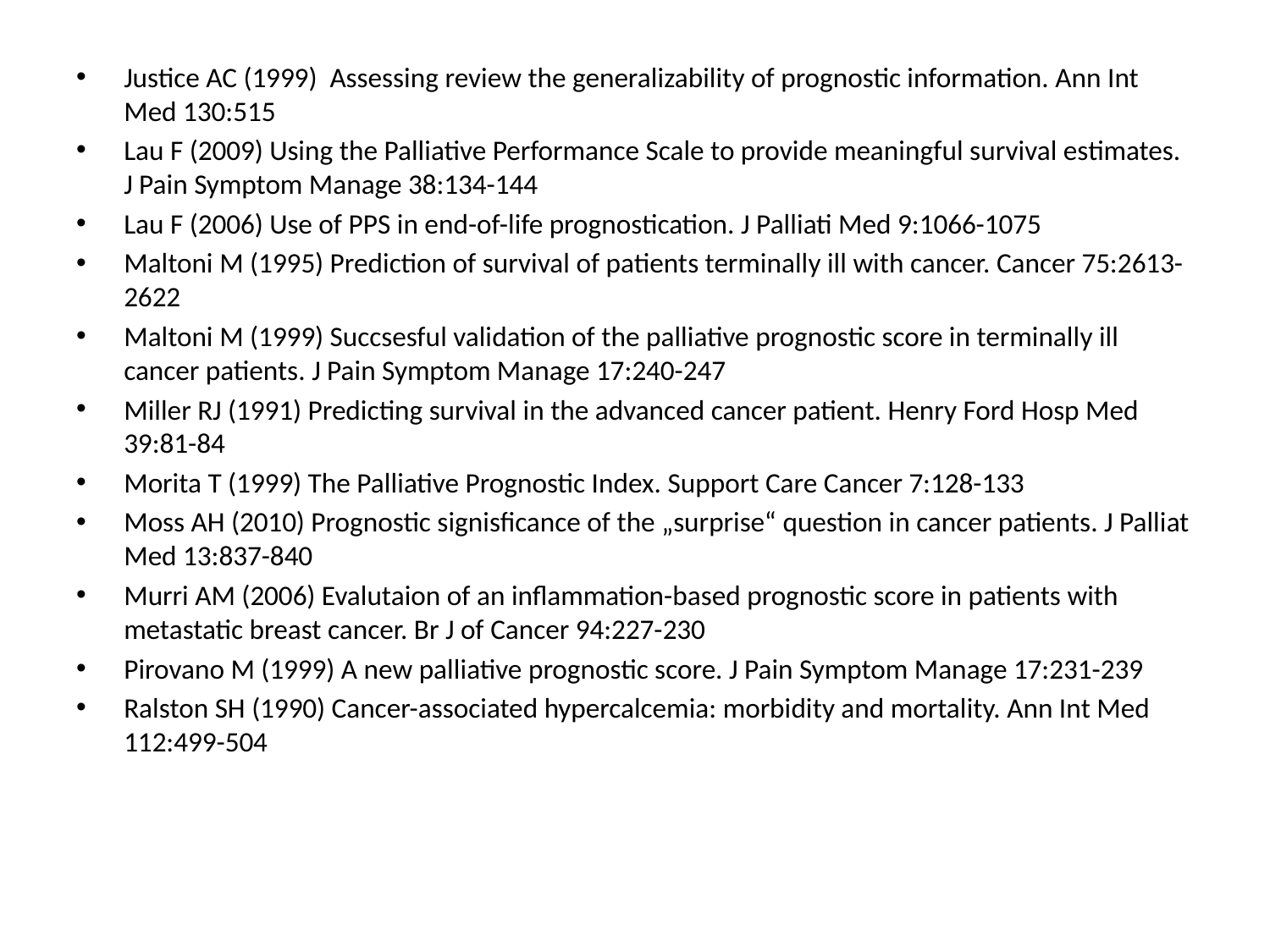

Justice AC (1999)  Assessing review the generalizability of prognostic information. Ann Int Med 130:515
Lau F (2009) Using the Palliative Performance Scale to provide meaningful survival estimates. J Pain Symptom Manage 38:134-144
Lau F (2006) Use of PPS in end-of-life prognostication. J Palliati Med 9:1066-1075
Maltoni M (1995) Prediction of survival of patients terminally ill with cancer. Cancer 75:2613-2622
Maltoni M (1999) Succsesful validation of the palliative prognostic score in terminally ill cancer patients. J Pain Symptom Manage 17:240-247
Miller RJ (1991) Predicting survival in the advanced cancer patient. Henry Ford Hosp Med 39:81-84
Morita T (1999) The Palliative Prognostic Index. Support Care Cancer 7:128-133
Moss AH (2010) Prognostic signisficance of the „surprise“ question in cancer patients. J Palliat Med 13:837-840
Murri AM (2006) Evalutaion of an inflammation-based prognostic score in patients with metastatic breast cancer. Br J of Cancer 94:227-230
Pirovano M (1999) A new palliative prognostic score. J Pain Symptom Manage 17:231-239
Ralston SH (1990) Cancer-associated hypercalcemia: morbidity and mortality. Ann Int Med 112:499-504